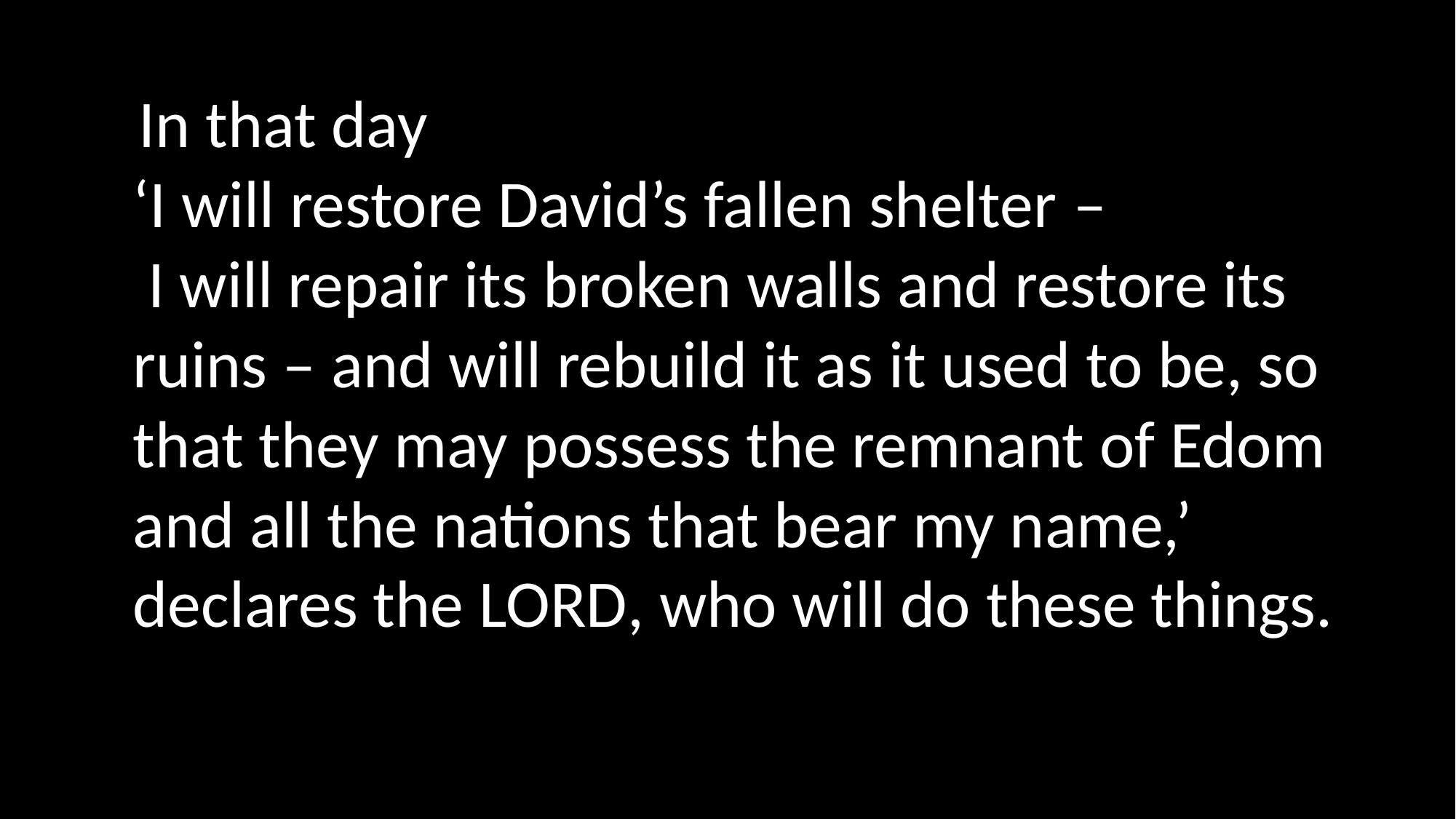

‘In that day
‘I will restore David’s fallen shelter –
 I will repair its broken walls and restore its ruins – and will rebuild it as it used to be, so that they may possess the remnant of Edom
and all the nations that bear my name,’ declares the Lord, who will do these things.